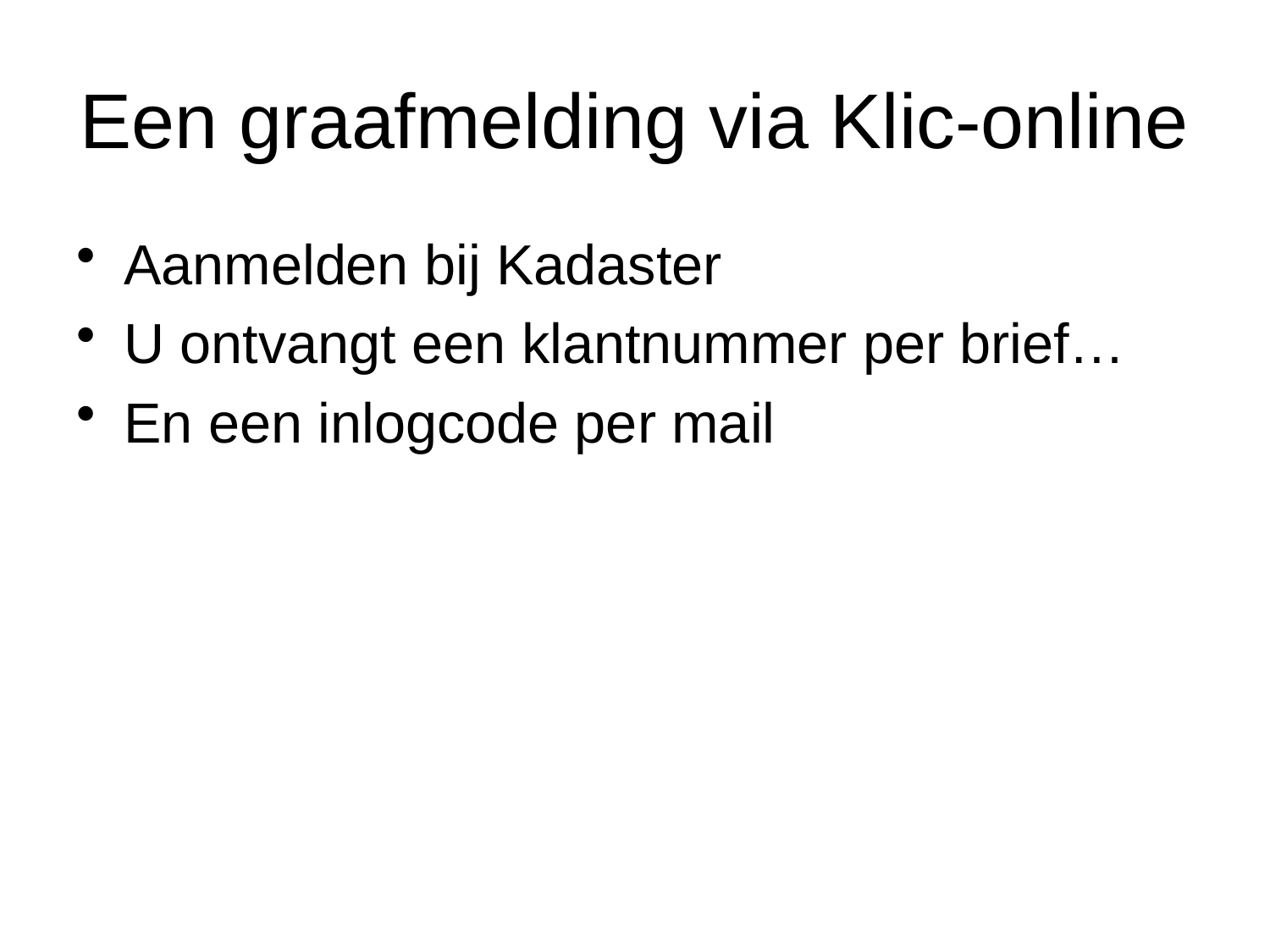

# Een graafmelding via Klic-online
Aanmelden bij Kadaster
U ontvangt een klantnummer per brief…
En een inlogcode per mail